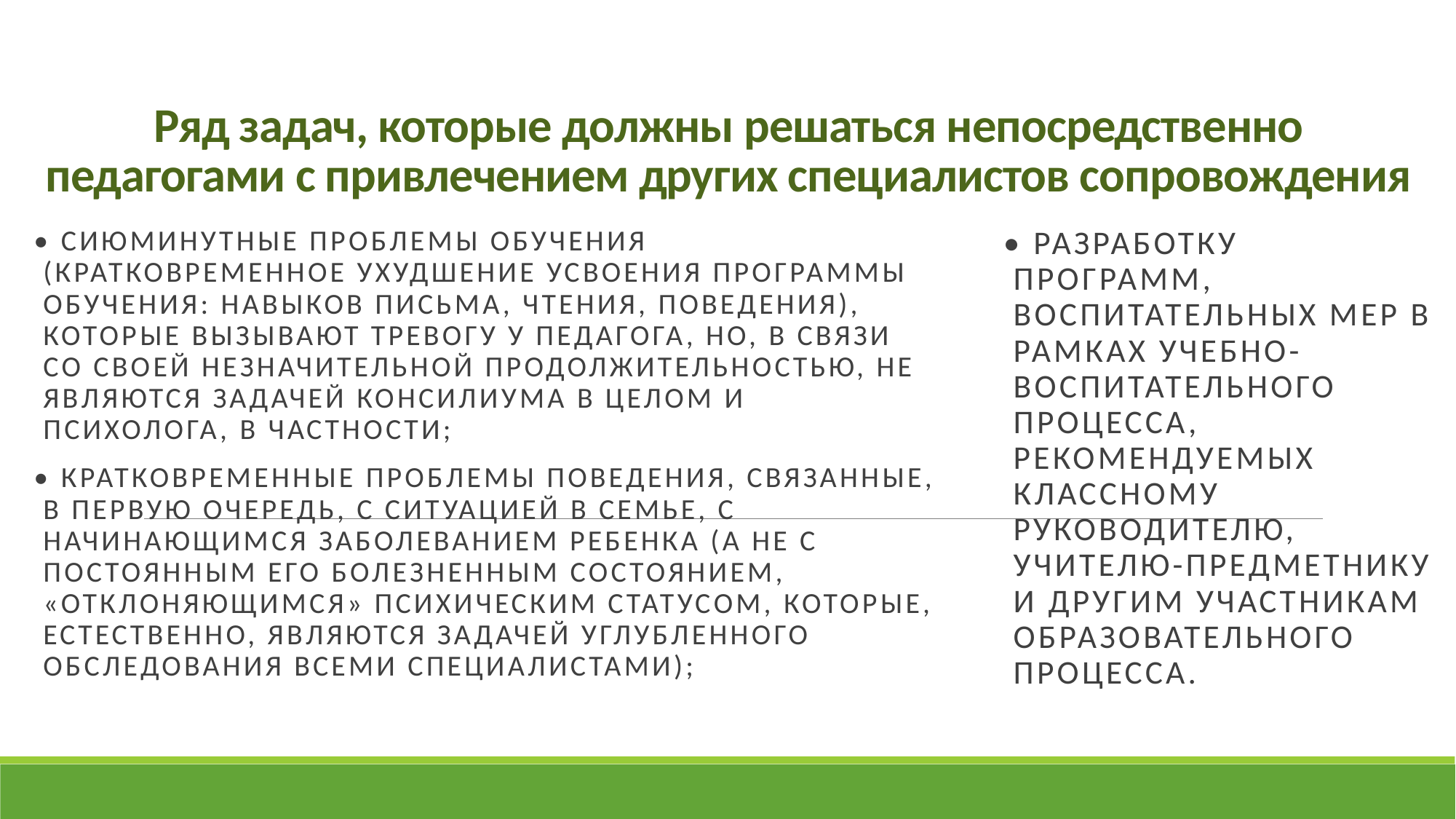

Ряд задач, которые должны решаться непосредственно педагогами с привлечением других специалистов сопровождения
• Сиюминутные проблемы обучения (кратковременное ухудшение усвоения программы обучения: навыков письма, чтения, поведения), которые вызывают тревогу у педагога, но, в связи со своей незначительной продолжительностью, не являются задачей консилиума в целом и психолога, в частности;
• Кратковременные проблемы поведения, связанные, в первую очередь, с ситуацией в семье, с начинающимся заболеванием ребенка (а не с постоянным его болезненным состоянием, «отклоняющимся» психическим статусом, которые, естественно, являются задачей углубленного обследования всеми специалистами);

• Разработку программ, воспитательных мер в рамках учебно-воспитательного процесса, рекомендуемых классному руководителю, учителю-предметнику и другим участникам образовательного процесса.